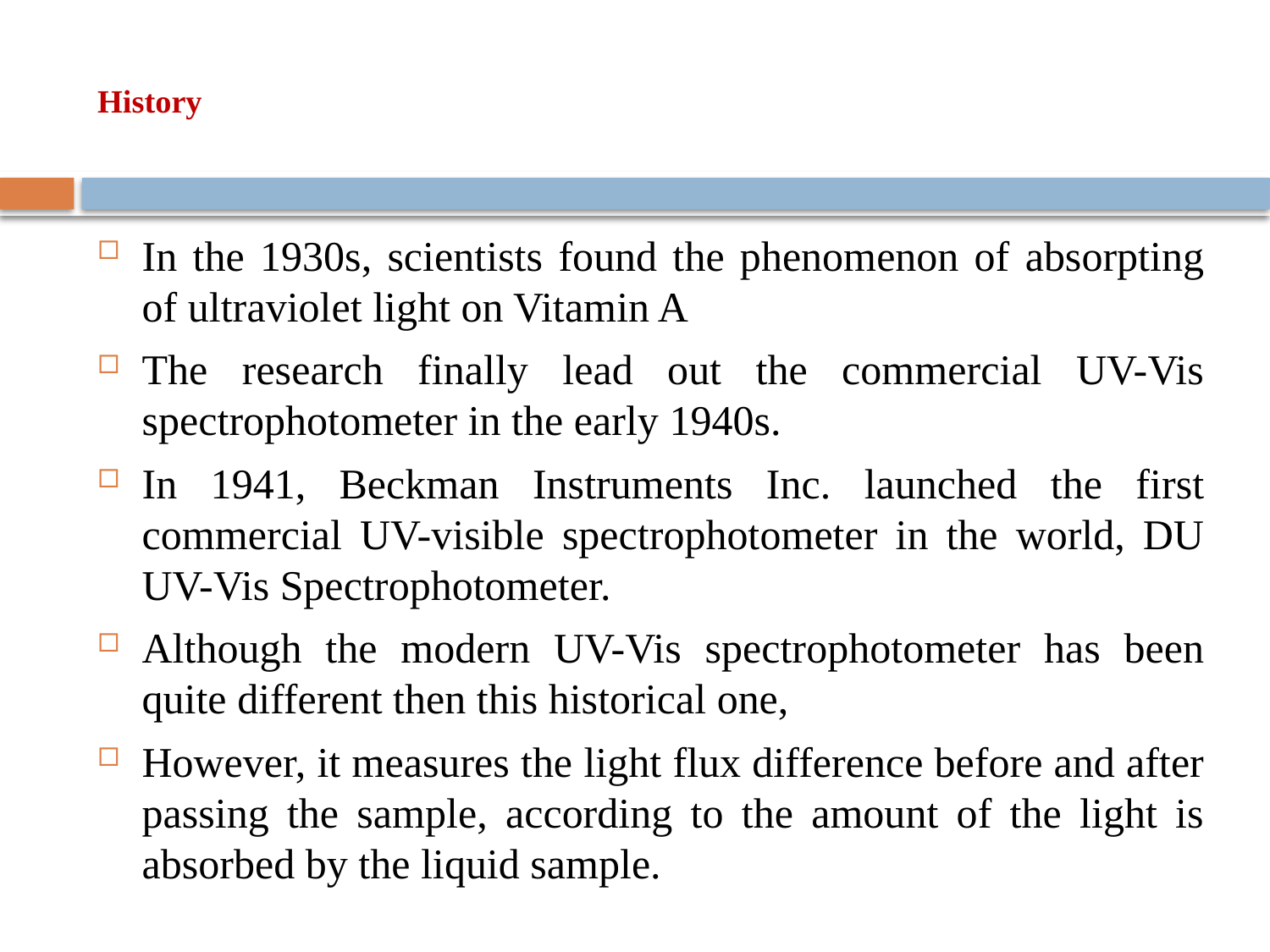

# History
In the 1930s, scientists found the phenomenon of absorpting of ultraviolet light on Vitamin A
The research finally lead out the commercial UV-Vis spectrophotometer in the early 1940s.
In 1941, Beckman Instruments Inc. launched the first commercial UV-visible spectrophotometer in the world, DU UV-Vis Spectrophotometer.
Although the modern UV-Vis spectrophotometer has been quite different then this historical one,
However, it measures the light flux difference before and after passing the sample, according to the amount of the light is absorbed by the liquid sample.